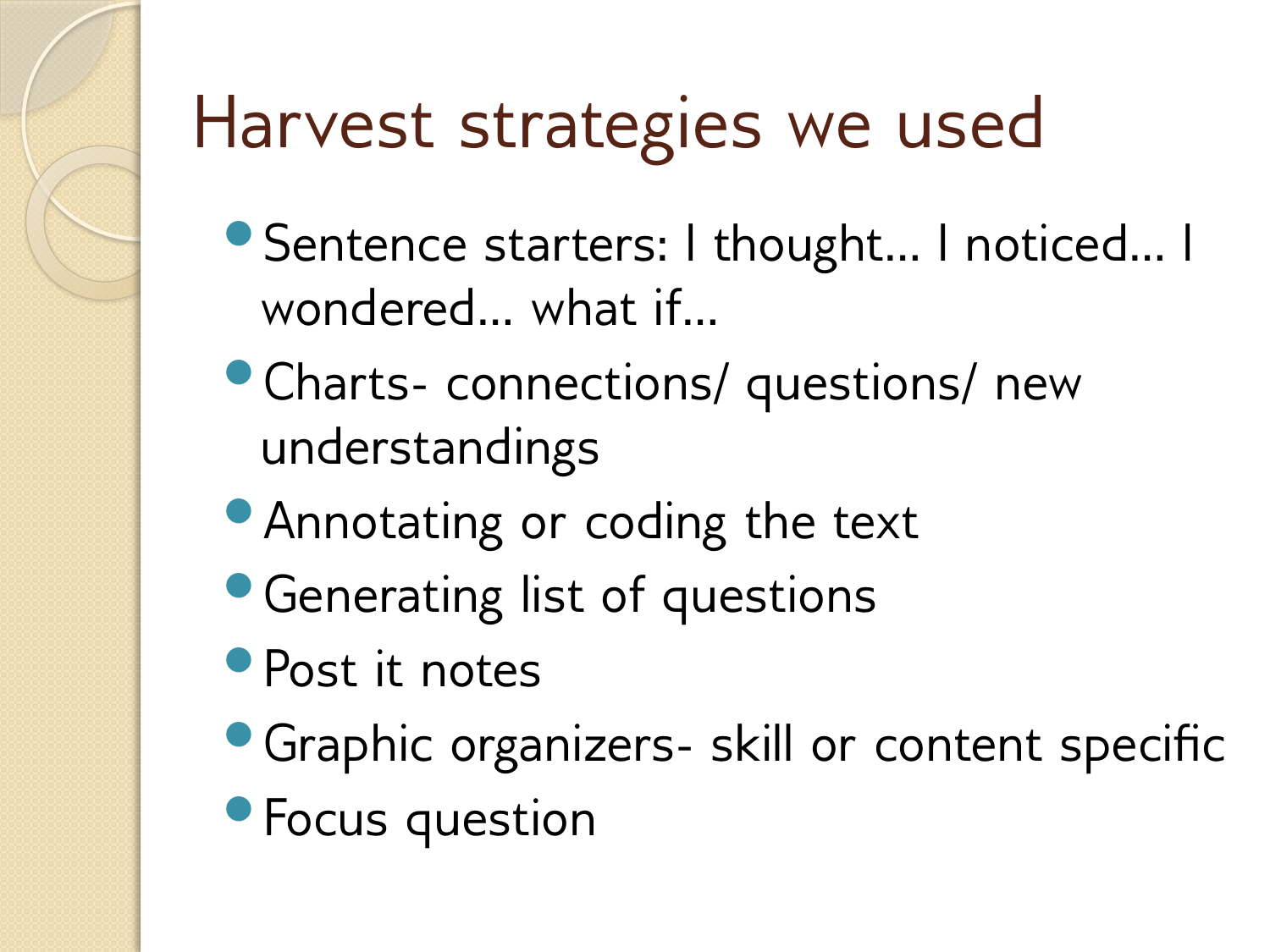

# Harvest strategies we used
Sentence starters: I thought… I noticed… I wondered… what if…
Charts- connections/ questions/ new understandings
Annotating or coding the text
Generating list of questions
Post it notes
Graphic organizers- skill or content specific
Focus question